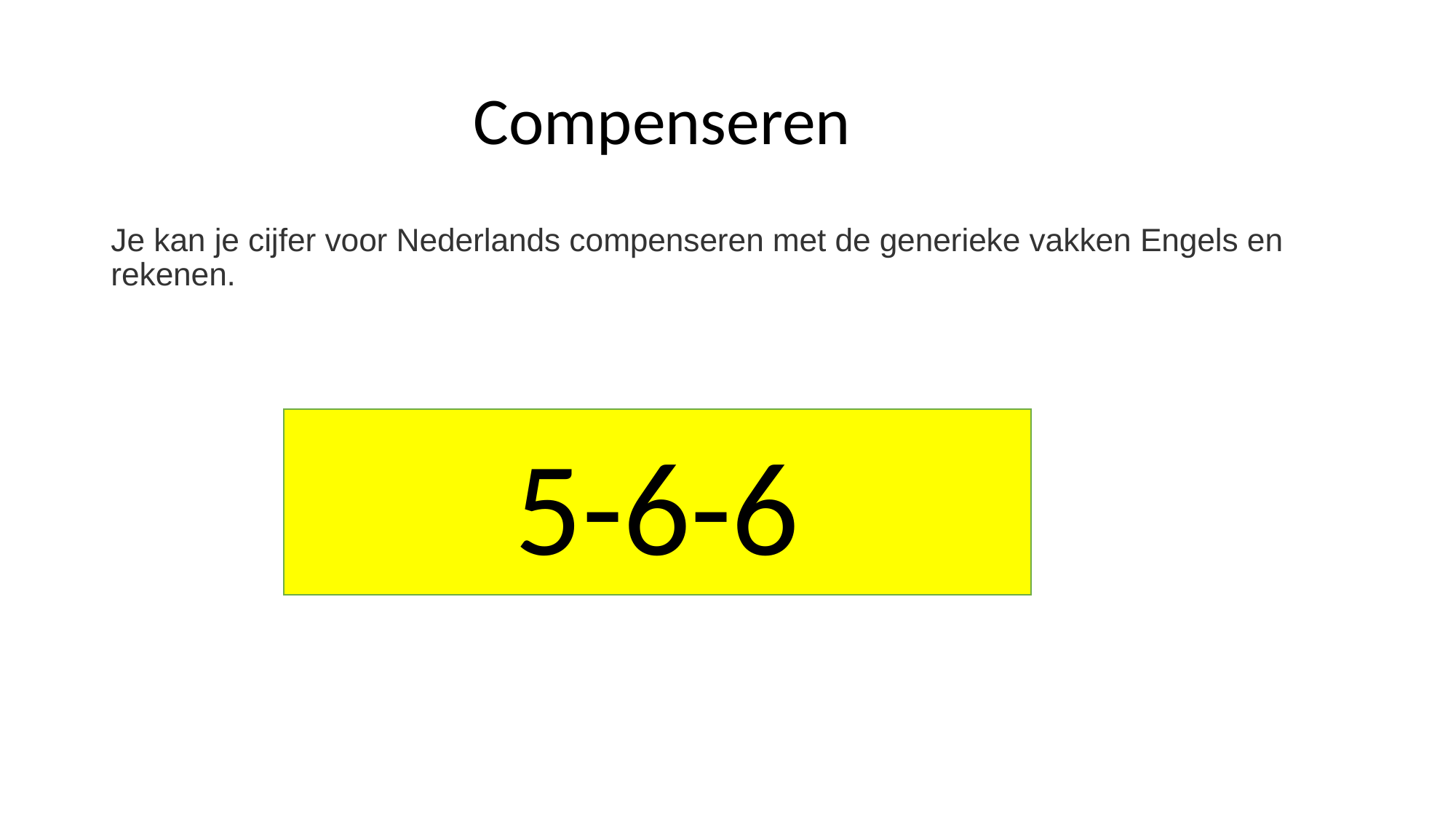

# Compenseren
Je kan je cijfer voor Nederlands compenseren met de generieke vakken Engels en rekenen.

5-6-6